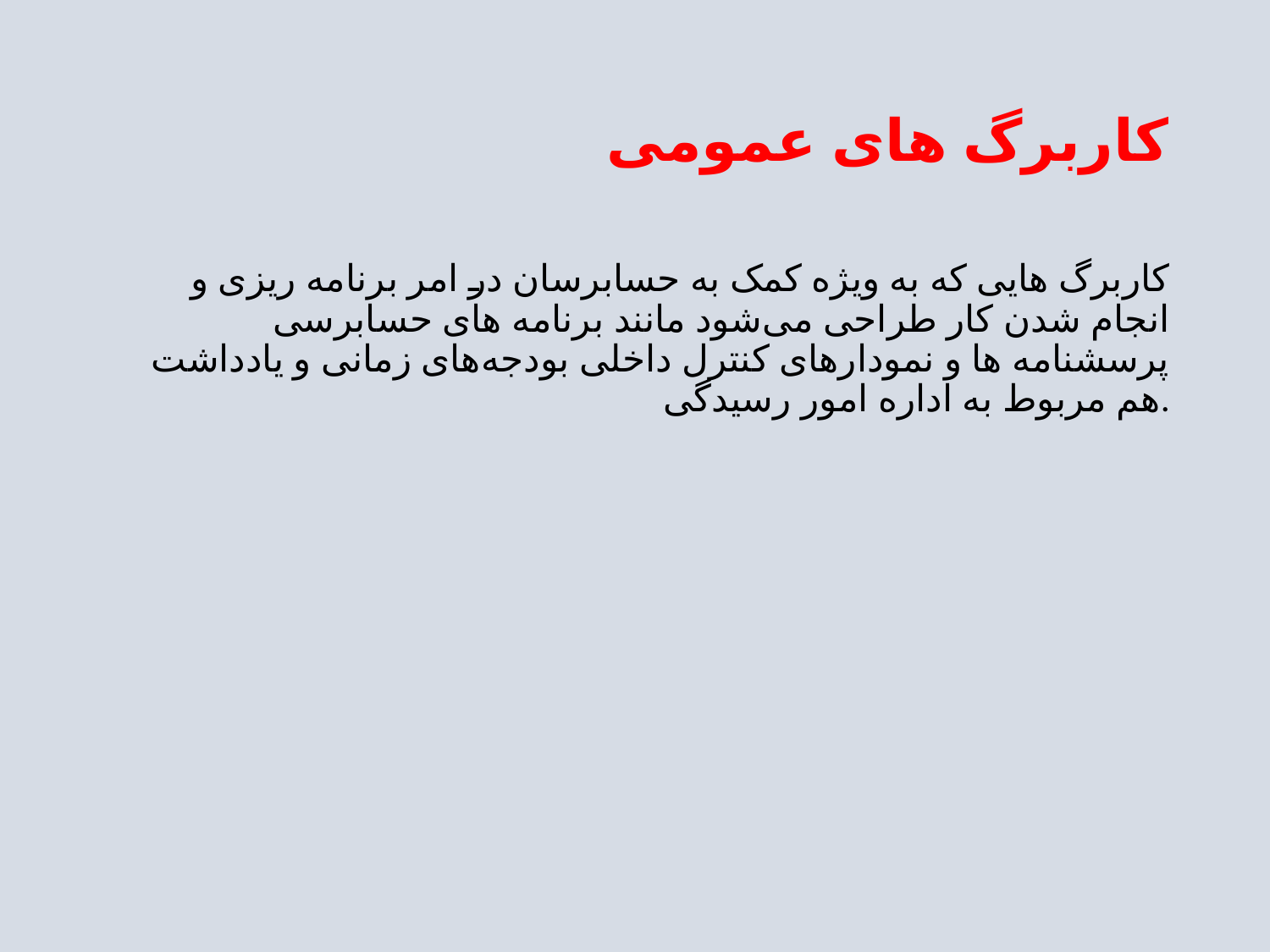

# کاربرگ های عمومی
کاربرگ هایی که به ویژه کمک به حسابرسان در امر برنامه ریزی و انجام شدن کار طراحی می‌شود مانند برنامه های حسابرسی پرسشنامه ها و نمودارهای کنترل داخلی بودجه‌های زمانی و یادداشت هم مربوط به اداره امور رسیدگی.